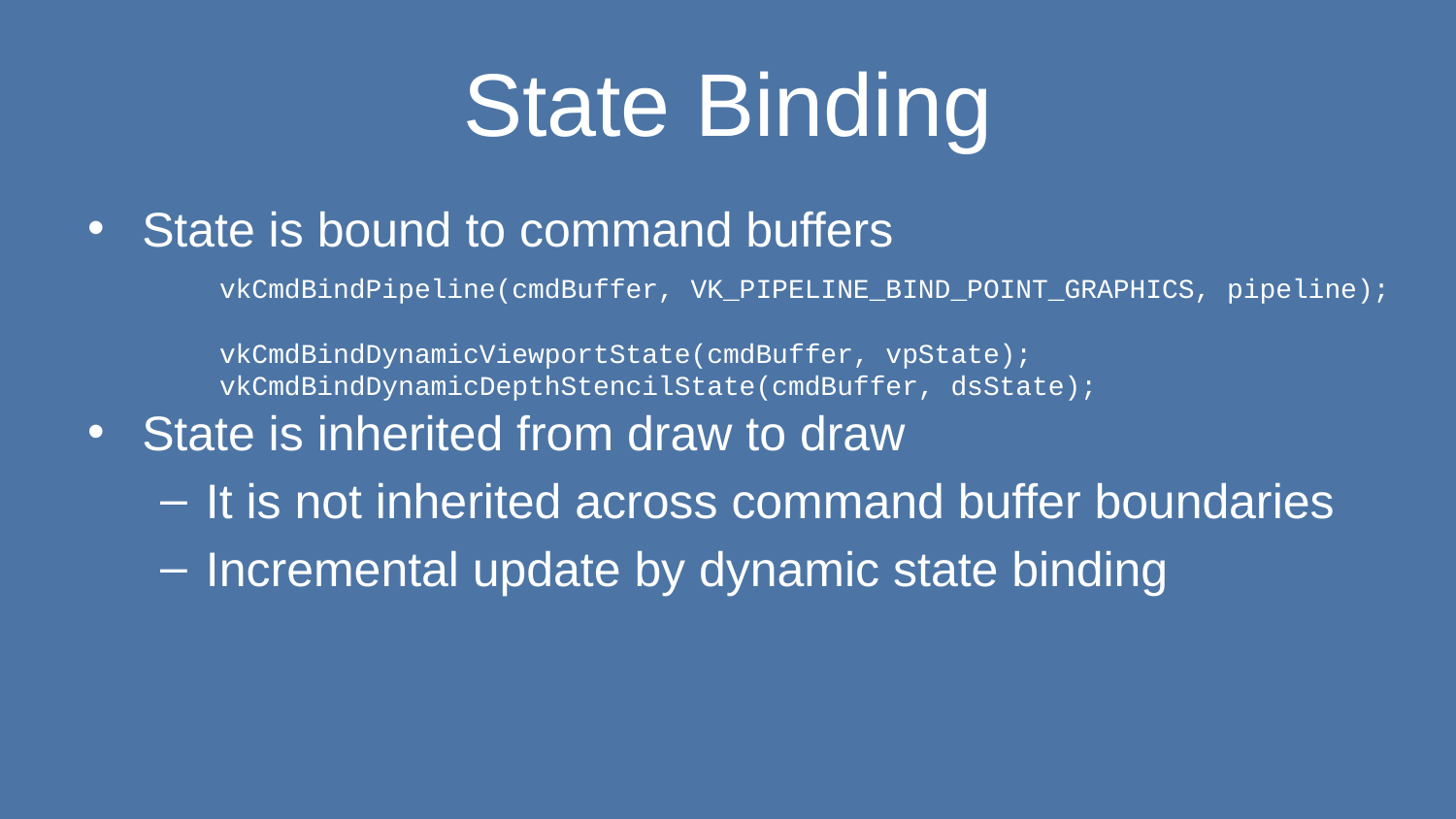

# State Binding
State is bound to command buffers

State is inherited from draw to draw
It is not inherited across command buffer boundaries
Incremental update by dynamic state binding
vkCmdBindPipeline(cmdBuffer, VK_PIPELINE_BIND_POINT_GRAPHICS, pipeline);

vkCmdBindDynamicViewportState(cmdBuffer, vpState);
vkCmdBindDynamicDepthStencilState(cmdBuffer, dsState);